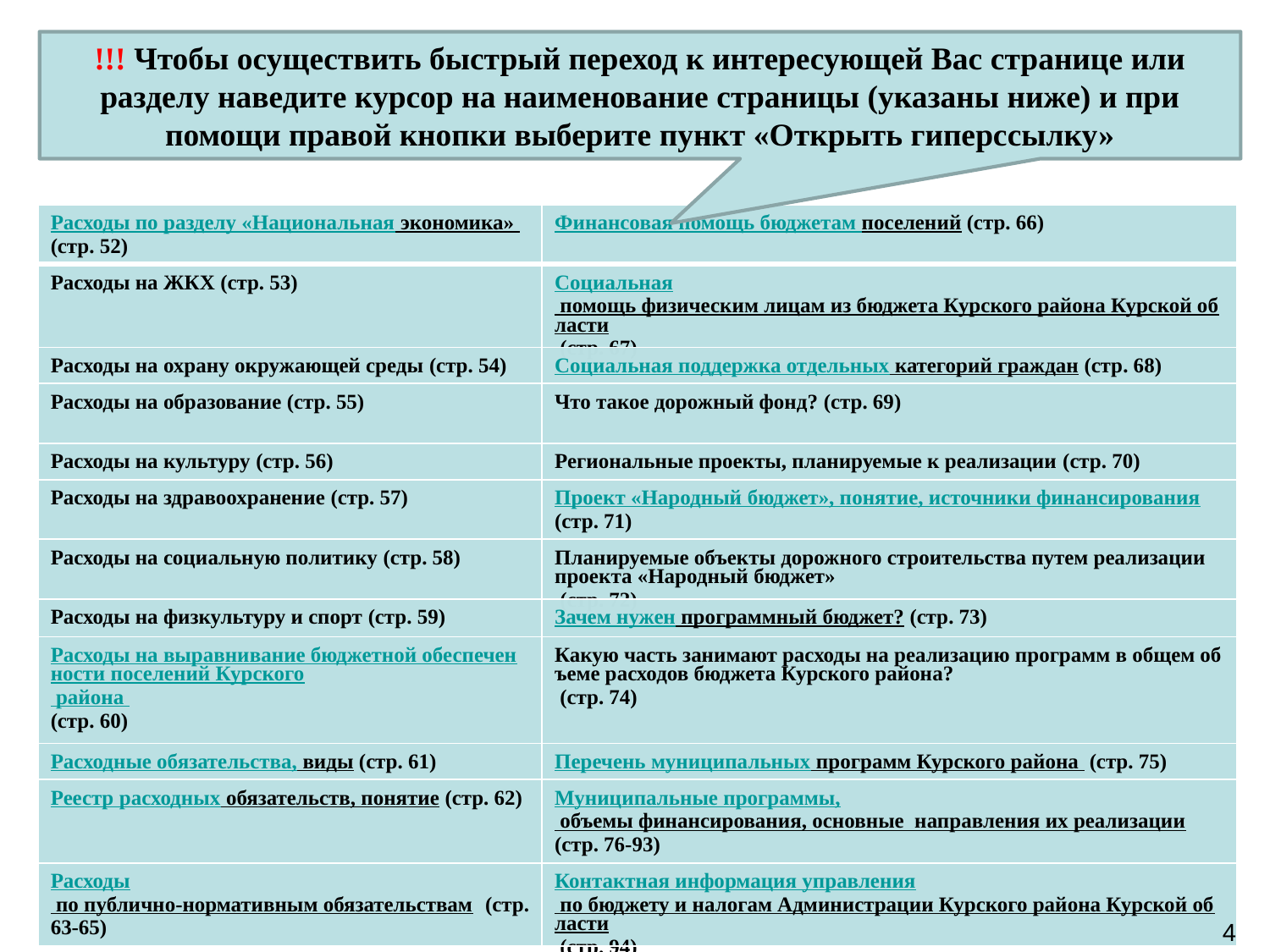

!!! Чтобы осуществить быстрый переход к интересующей Вас странице или разделу наведите курсор на наименование страницы (указаны ниже) и при помощи правой кнопки выберите пункт «Открыть гиперссылку»
| Расходы по разделу «Национальная экономика» (стр. 52) | Финансовая помощь бюджетам поселений (стр. 66) |
| --- | --- |
| Расходы на ЖКХ (стр. 53) | Социальная помощь физическим лицам из бюджета Курского района Курской области (стр. 67) |
| Расходы на охрану окружающей среды (стр. 54) | Социальная поддержка отдельных категорий граждан (стр. 68) |
| Расходы на образование (стр. 55) | Что такое дорожный фонд? (стр. 69) |
| Расходы на культуру (стр. 56) | Региональные проекты, планируемые к реализации (стр. 70) |
| Расходы на здравоохранение (стр. 57) | Проект «Народный бюджет», понятие, источники финансирования (стр. 71) |
| Расходы на социальную политику (стр. 58) | Планируемые объекты дорожного строительства путем реализации проекта «Народный бюджет» (стр. 72) |
| Расходы на физкультуру и спорт (стр. 59) | Зачем нужен программный бюджет? (стр. 73) |
| Расходы на выравнивание бюджетной обеспеченности поселений Курского района (стр. 60) | Какую часть занимают расходы на реализацию программ в общем объеме расходов бюджета Курского района? (стр. 74) |
| Расходные обязательства, виды (стр. 61) | Перечень муниципальных программ Курского района (стр. 75) |
| Реестр расходных обязательств, понятие (стр. 62) | Муниципальные программы, объемы финансирования, основные направления их реализации (стр. 76-93) |
| Расходы по публично-нормативным обязательствам (стр. 63-65) | Контактная информация управления по бюджету и налогам Администрации Курского района Курской области (стр. 94) |
4